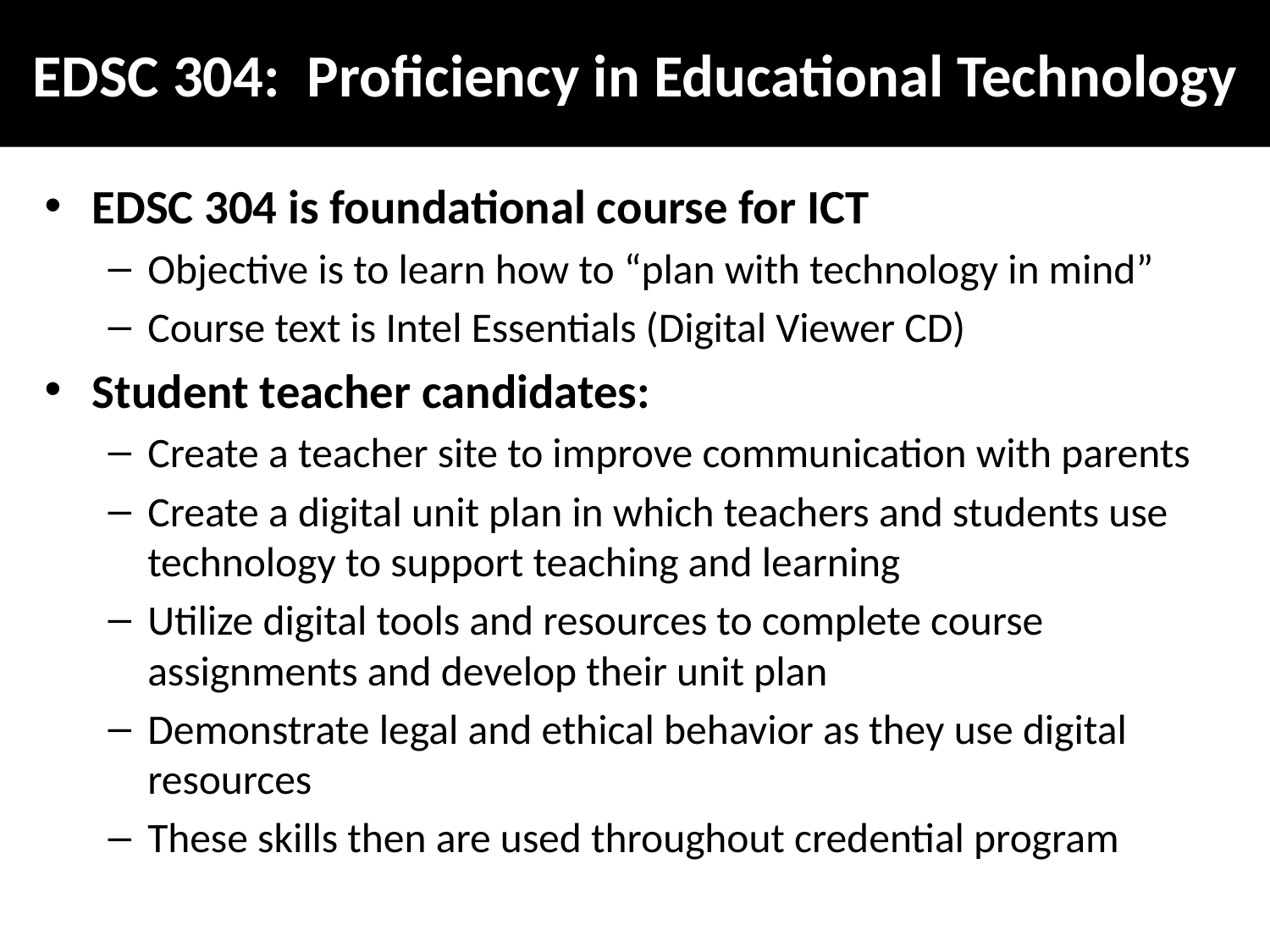

EDSC 304:  Proficiency in Educational Technology
EDSC 304 is foundational course for ICT
Objective is to learn how to “plan with technology in mind”
Course text is Intel Essentials (Digital Viewer CD)
Student teacher candidates:
Create a teacher site to improve communication with parents
Create a digital unit plan in which teachers and students use technology to support teaching and learning
Utilize digital tools and resources to complete course assignments and develop their unit plan
Demonstrate legal and ethical behavior as they use digital resources
These skills then are used throughout credential program